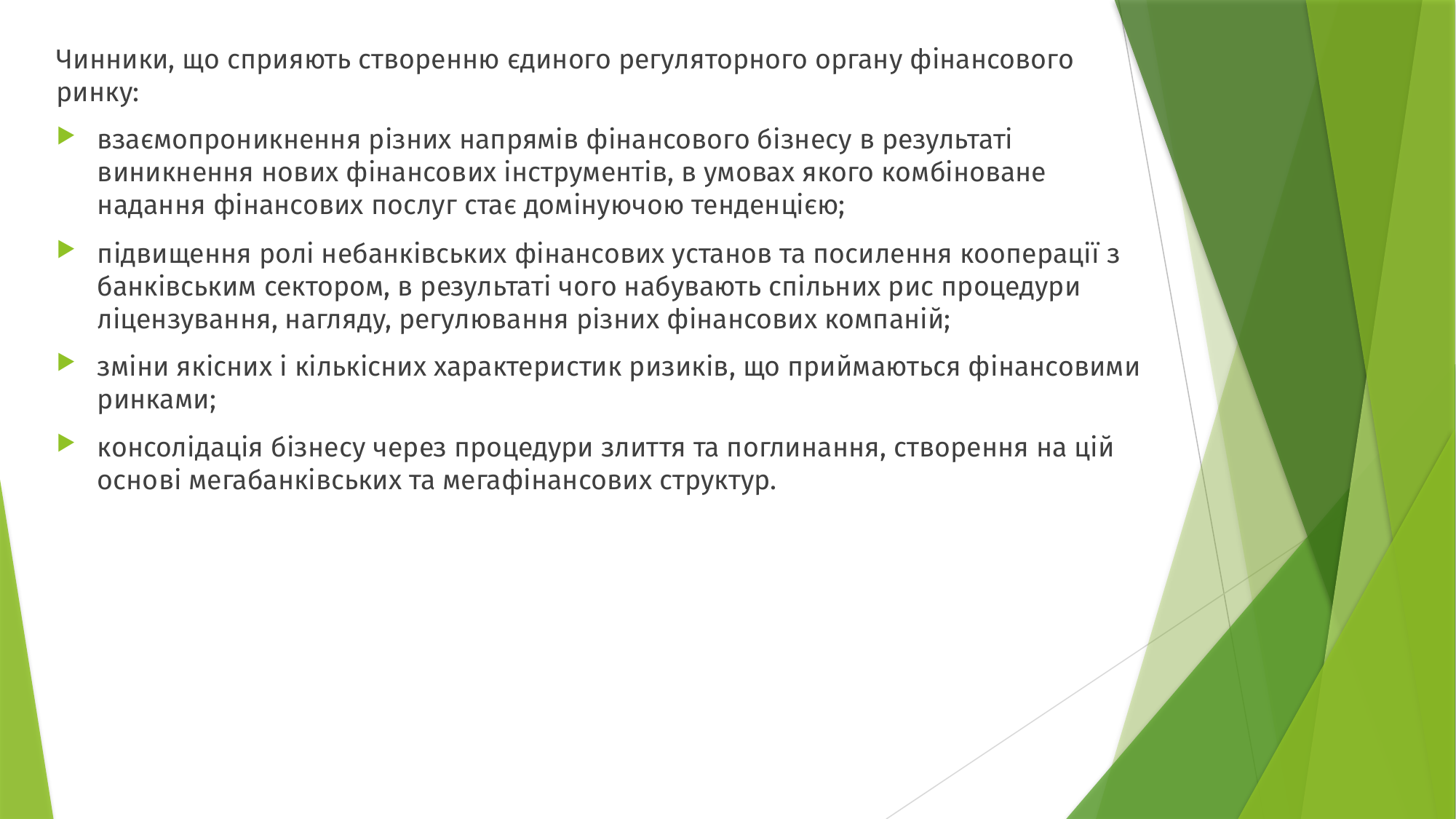

Чинники, що сприяють створенню єдиного регуляторного органу фінансового ринку:
взаємопроникнення різних напрямів фінансового бізнесу в результаті виникнення нових фінансових інструментів, в умовах якого комбіноване надання фінансових послуг стає домінуючою тенденцією;
підвищення ролі небанківських фінансових установ та посилення кооперації з банківським сектором, в результаті чого набувають спільних рис процедури ліцензування, нагляду, регулювання різних фінансових компаній;
зміни якісних і кількісних характеристик ризиків, що приймаються фінансовими ринками;
консолідація бізнесу через процедури злиття та поглинання, створення на цій основі мегабанківських та мегафінансових структур.